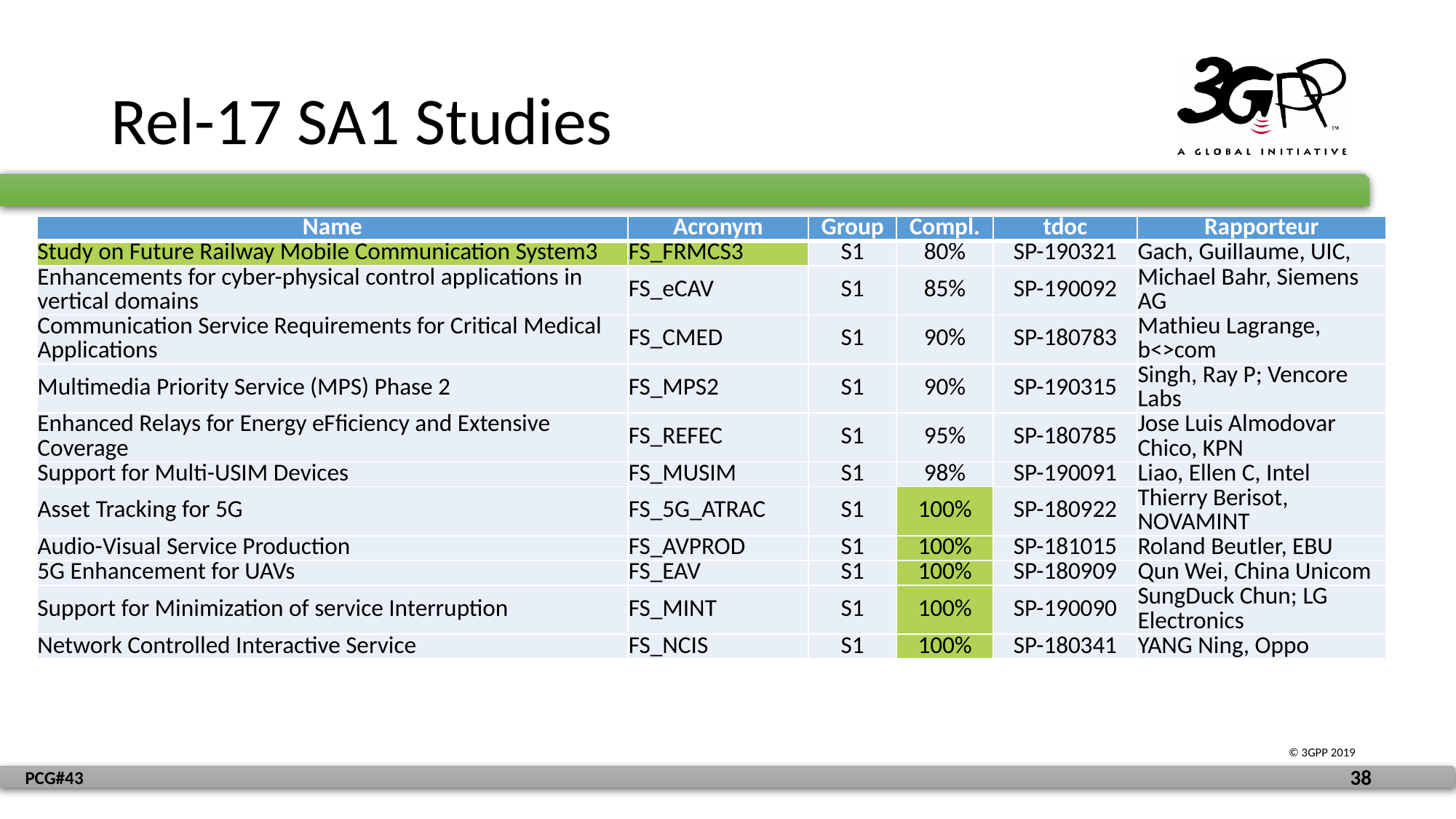

# Rel-17 SA1 Studies
| Name | Acronym | Group | Compl. | tdoc | Rapporteur |
| --- | --- | --- | --- | --- | --- |
| Study on Future Railway Mobile Communication System3 | FS\_FRMCS3 | S1 | 80% | SP-190321 | Gach, Guillaume, UIC, |
| Enhancements for cyber-physical control applications in vertical domains | FS\_eCAV | S1 | 85% | SP-190092 | Michael Bahr, Siemens AG |
| Communication Service Requirements for Critical Medical Applications | FS\_CMED | S1 | 90% | SP-180783 | Mathieu Lagrange, b<>com |
| Multimedia Priority Service (MPS) Phase 2 | FS\_MPS2 | S1 | 90% | SP-190315 | Singh, Ray P; Vencore Labs |
| Enhanced Relays for Energy eFficiency and Extensive Coverage | FS\_REFEC | S1 | 95% | SP-180785 | Jose Luis Almodovar Chico, KPN |
| Support for Multi-USIM Devices | FS\_MUSIM | S1 | 98% | SP-190091 | Liao, Ellen C, Intel |
| Asset Tracking for 5G | FS\_5G\_ATRAC | S1 | 100% | SP-180922 | Thierry Berisot, NOVAMINT |
| Audio-Visual Service Production | FS\_AVPROD | S1 | 100% | SP-181015 | Roland Beutler, EBU |
| 5G Enhancement for UAVs | FS\_EAV | S1 | 100% | SP-180909 | Qun Wei, China Unicom |
| Support for Minimization of service Interruption | FS\_MINT | S1 | 100% | SP-190090 | SungDuck Chun; LG Electronics |
| Network Controlled Interactive Service | FS\_NCIS | S1 | 100% | SP-180341 | YANG Ning, Oppo |